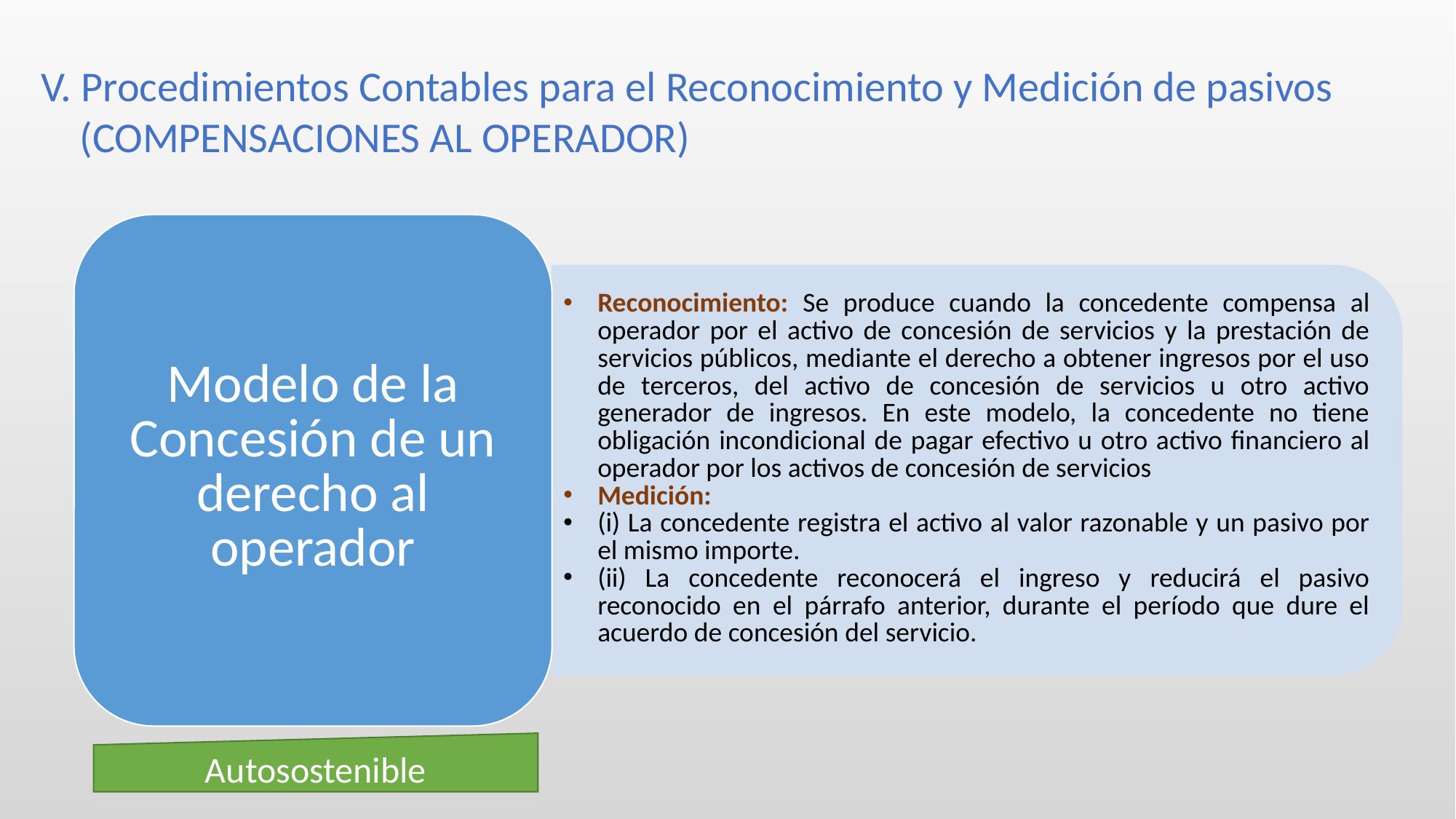

V. Procedimientos Contables para el Reconocimiento y Medición de pasivos
    (COMPENSACIONES AL OPERADOR)
Modelo de la Concesión de un derecho al operador
Reconocimiento: Se produce cuando la concedente compensa al operador por el activo de concesión de servicios y la prestación de servicios públicos, mediante el derecho a obtener ingresos por el uso de terceros, del activo de concesión de servicios u otro activo generador de ingresos. En este modelo, la concedente no tiene obligación incondicional de pagar efectivo u otro activo financiero al operador por los activos de concesión de servicios
Medición:
(i) La concedente registra el activo al valor razonable y un pasivo por el mismo importe.
(ii) La concedente reconocerá el ingreso y reducirá el pasivo reconocido en el párrafo anterior, durante el período que dure el acuerdo de concesión del servicio.
Autosostenible